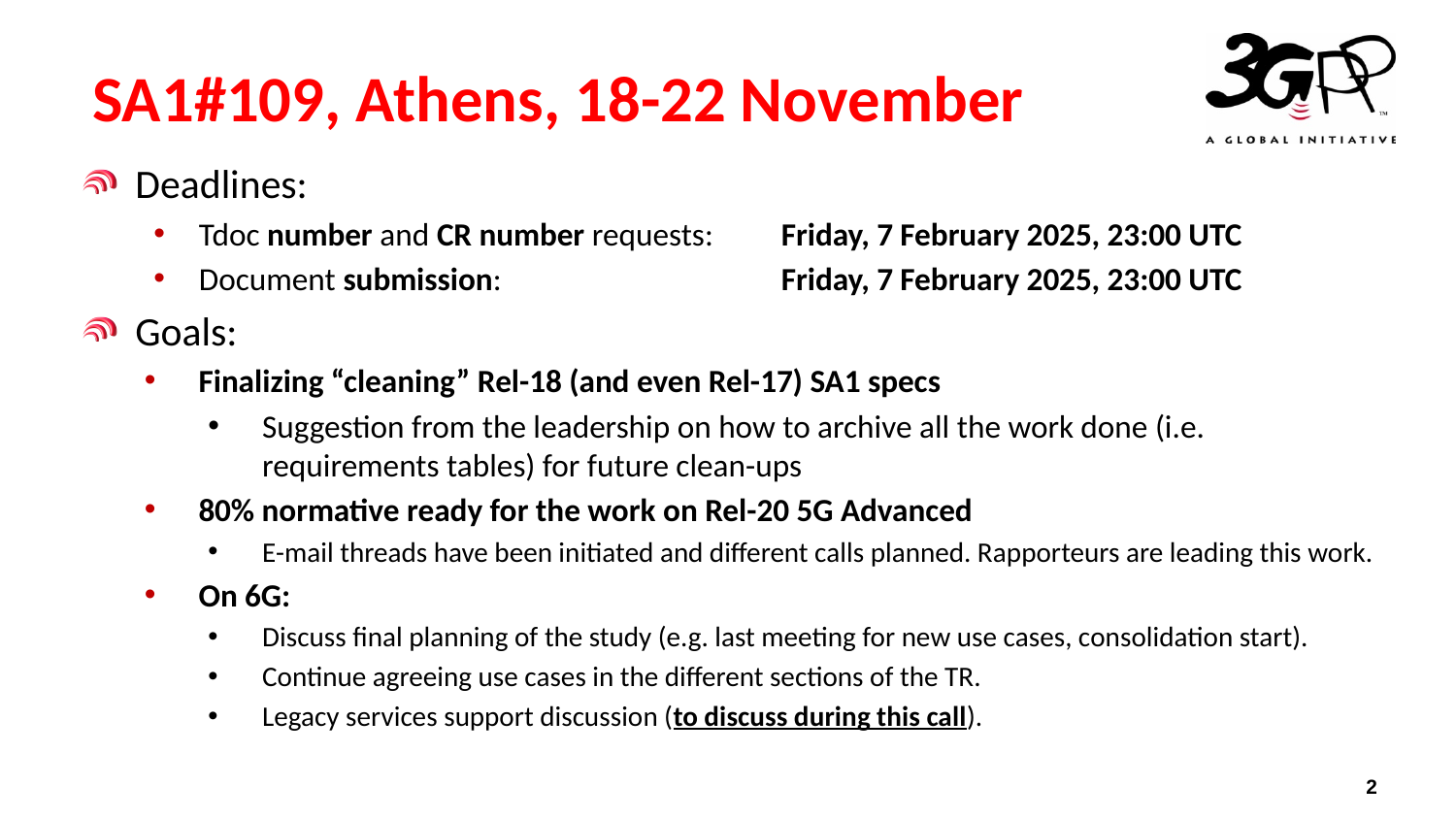

# SA1#109, Athens, 18-22 November
Deadlines:
Tdoc number and CR number requests:  	Friday, 7 February 2025, 23:00 UTC
Document submission:                		Friday, 7 February 2025, 23:00 UTC
Goals:
Finalizing “cleaning” Rel-18 (and even Rel-17) SA1 specs
Suggestion from the leadership on how to archive all the work done (i.e. requirements tables) for future clean-ups
80% normative ready for the work on Rel-20 5G Advanced
E-mail threads have been initiated and different calls planned. Rapporteurs are leading this work.
On 6G:
Discuss final planning of the study (e.g. last meeting for new use cases, consolidation start).
Continue agreeing use cases in the different sections of the TR.
Legacy services support discussion (to discuss during this call).